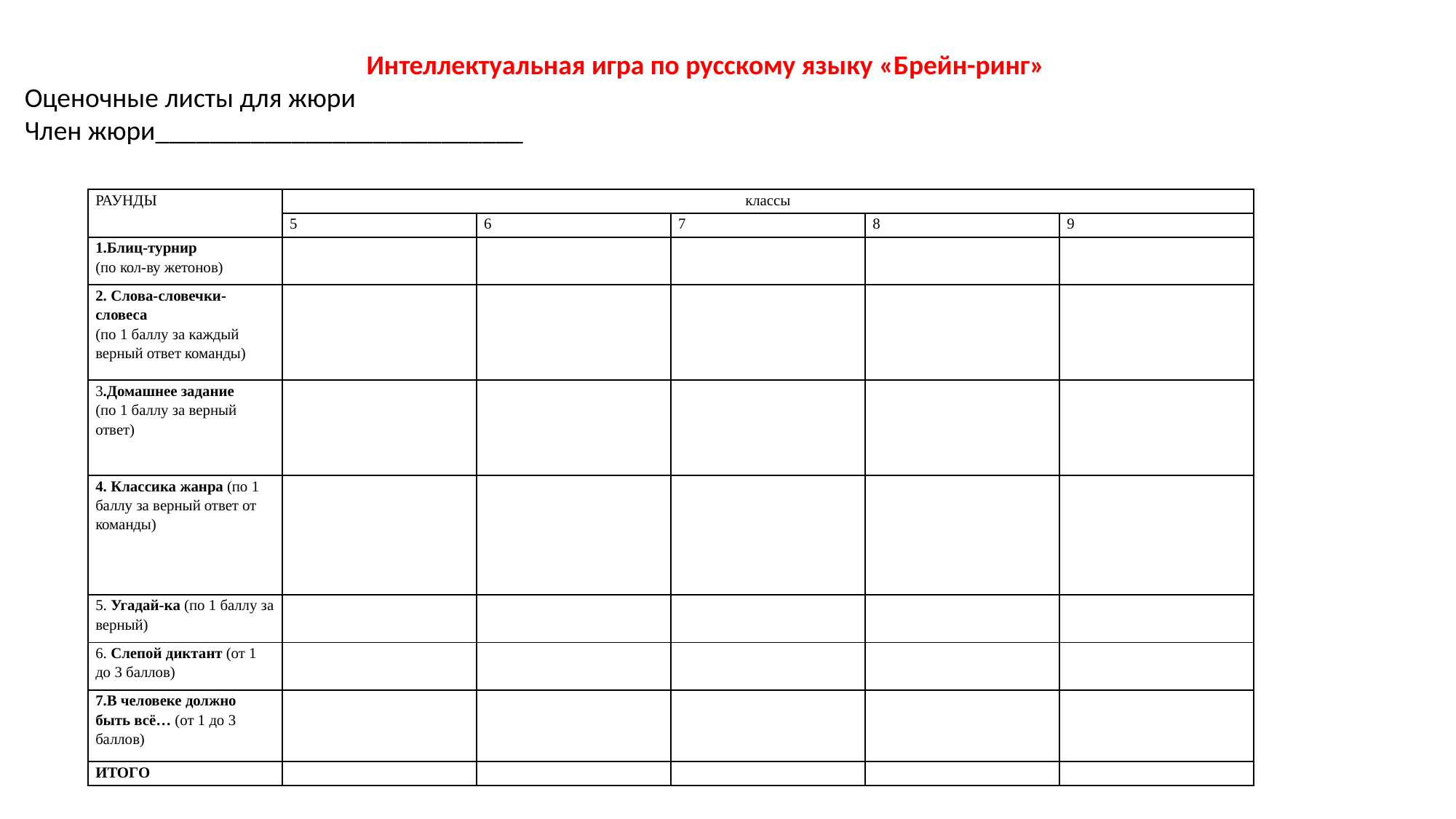

Интеллектуальная игра по русскому языку «Брейн-ринг»
Оценочные листы для жюри
Член жюри___________________________
| РАУНДЫ | классы |  |  |  |  |
| --- | --- | --- | --- | --- | --- |
|  | 5 | 6 | 7 | 8 | 9 |
| 1.Блиц-турнир (по кол-ву жетонов) |  |  |  |  |  |
| 2. Слова-словечки-словеса (по 1 баллу за каждый верный ответ команды) |  |  |  |  |  |
| 3.Домашнее задание (по 1 баллу за верный ответ) |  |  |  |  |  |
| 4. Классика жанра (по 1 баллу за верный ответ от команды) |  |  |  |  |  |
| 5. Угадай-ка (по 1 баллу за верный) |  |  |  |  |  |
| 6. Слепой диктант (от 1 до 3 баллов) |  |  |  |  |  |
| 7.В человеке должно быть всё… (от 1 до 3 баллов) |  |  |  |  |  |
| ИТОГО |  |  |  |  |  |